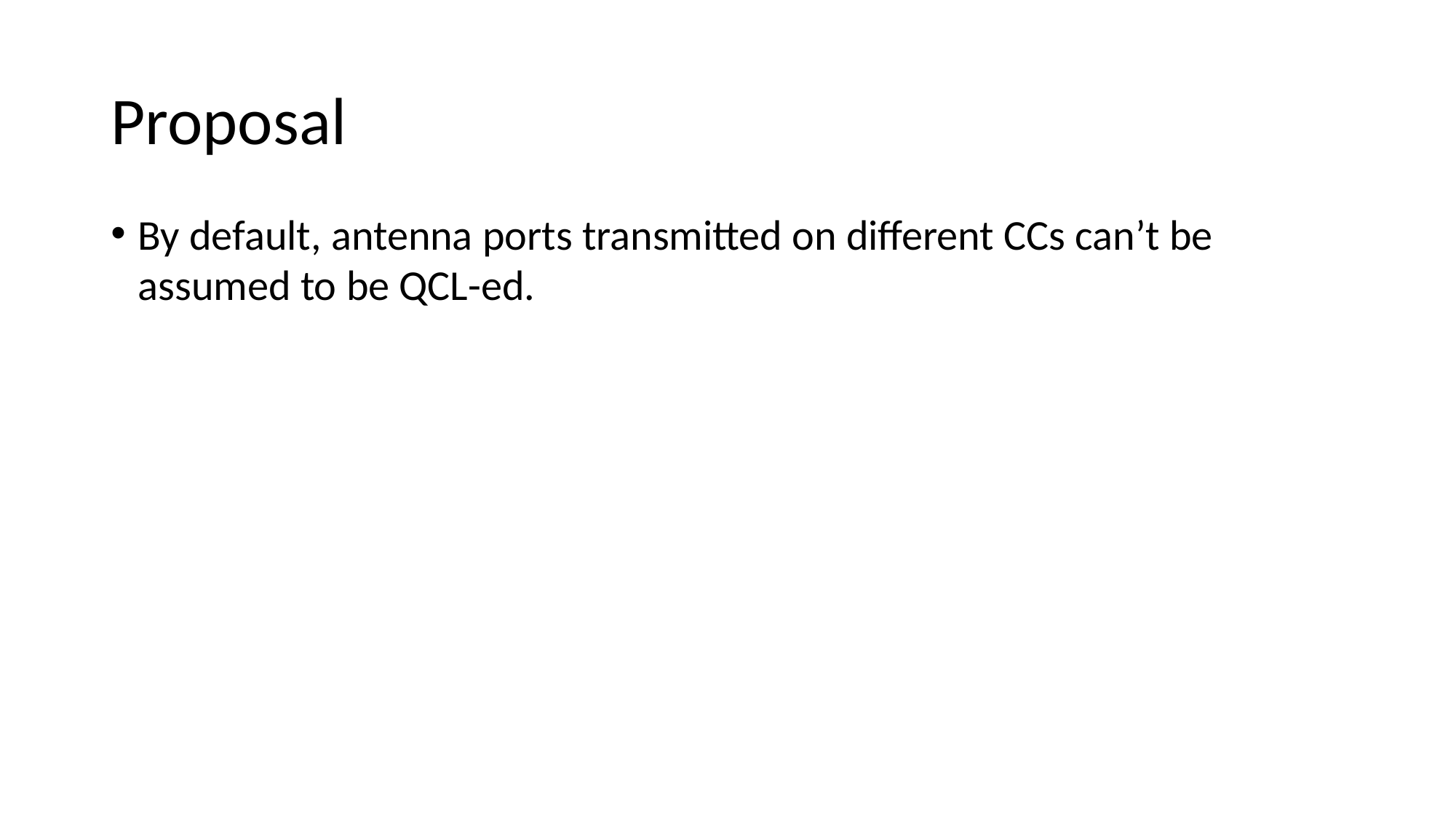

# Proposal
By default, antenna ports transmitted on different CCs can’t be assumed to be QCL-ed.